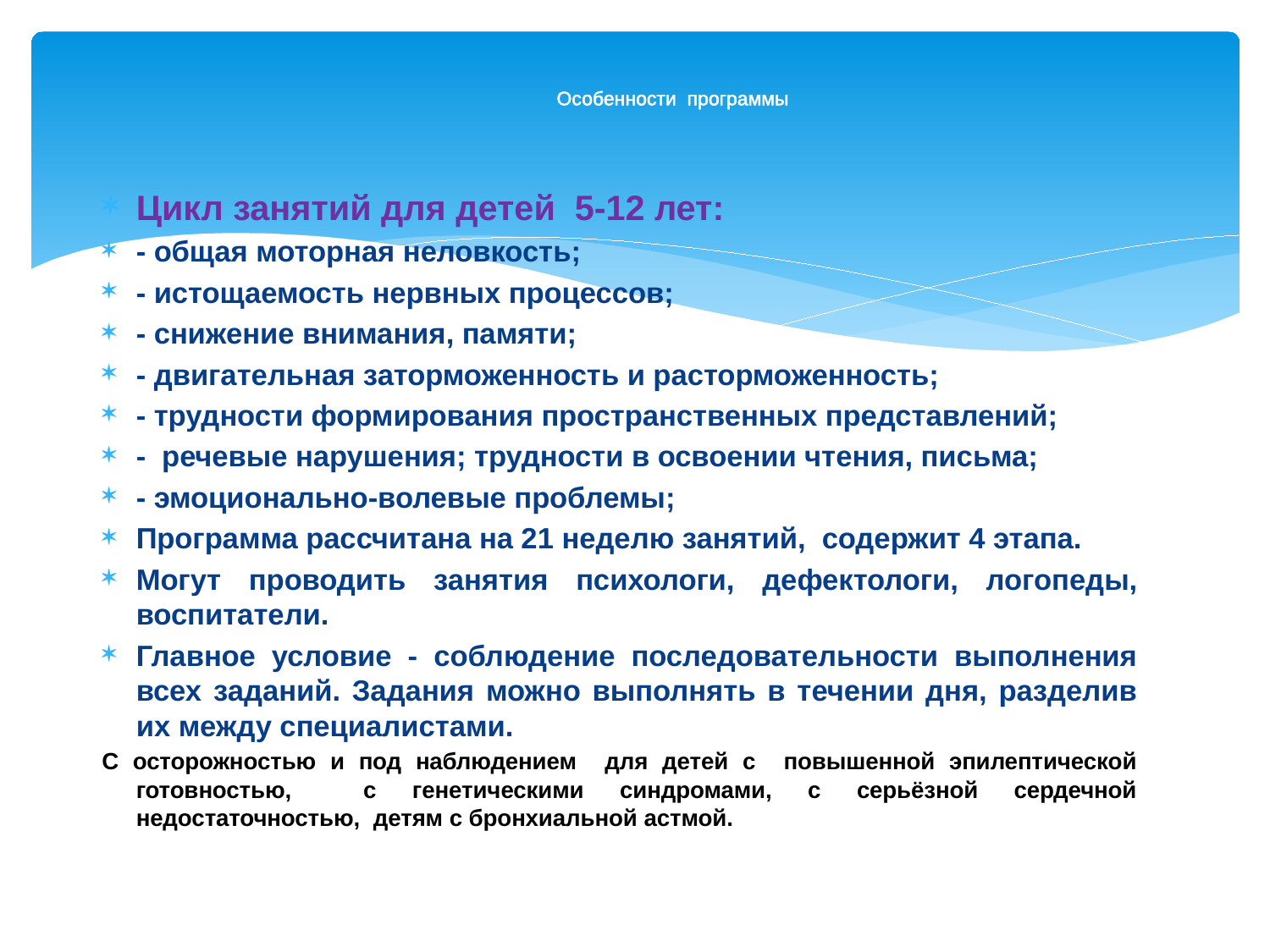

# Особенности  программы
Цикл занятий для детей  5-12 лет:
- общая моторная неловкость;
- истощаемость нервных процессов;
- снижение внимания, памяти;
- двигательная заторможенность и расторможенность;
- трудности формирования пространственных представлений;
-  речевые нарушения; трудности в освоении чтения, письма;
- эмоционально-волевые проблемы;
Программа рассчитана на 21 неделю занятий,  содержит 4 этапа.
Могут проводить занятия психологи, дефектологи, логопеды, воспитатели.
Главное условие - соблюдение последовательности выполнения всех заданий. Задания можно выполнять в течении дня, разделив их между специалистами.
С осторожностью и под наблюдением  для детей с  повышенной эпилептической готовностью,  с генетическими синдромами, с серьёзной сердечной недостаточностью,  детям с бронхиальной астмой.